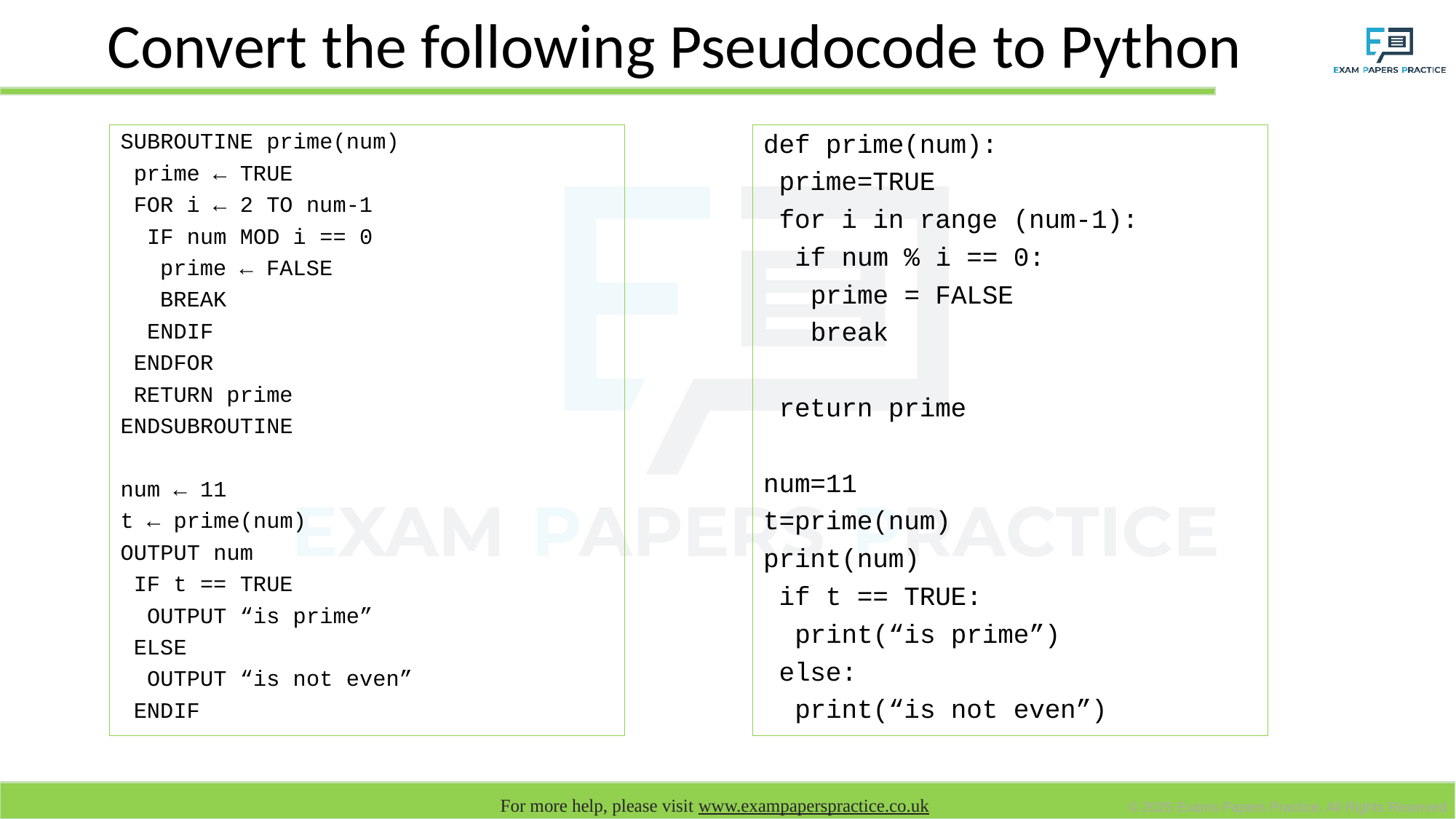

# Convert the following Pseudocode to Python
SUBROUTINE prime(num)
 prime ← TRUE
 FOR i ← 2 TO num-1
  IF num MOD i == 0
   prime ← FALSE
   BREAK
  ENDIF
 ENDFOR
 RETURN prime
ENDSUBROUTINE

num ← 11
t ← prime(num)
OUTPUT num
 IF t == TRUE
  OUTPUT “is prime”
 ELSE
  OUTPUT “is not even”
 ENDIF

def prime(num):
 prime=TRUE
 for i in range (num-1):
  if num % i == 0:
   prime = FALSE
   break

 return prime

num=11
t=prime(num)
print(num)
 if t == TRUE:
  print(“is prime”)
 else:
  print(“is not even”)